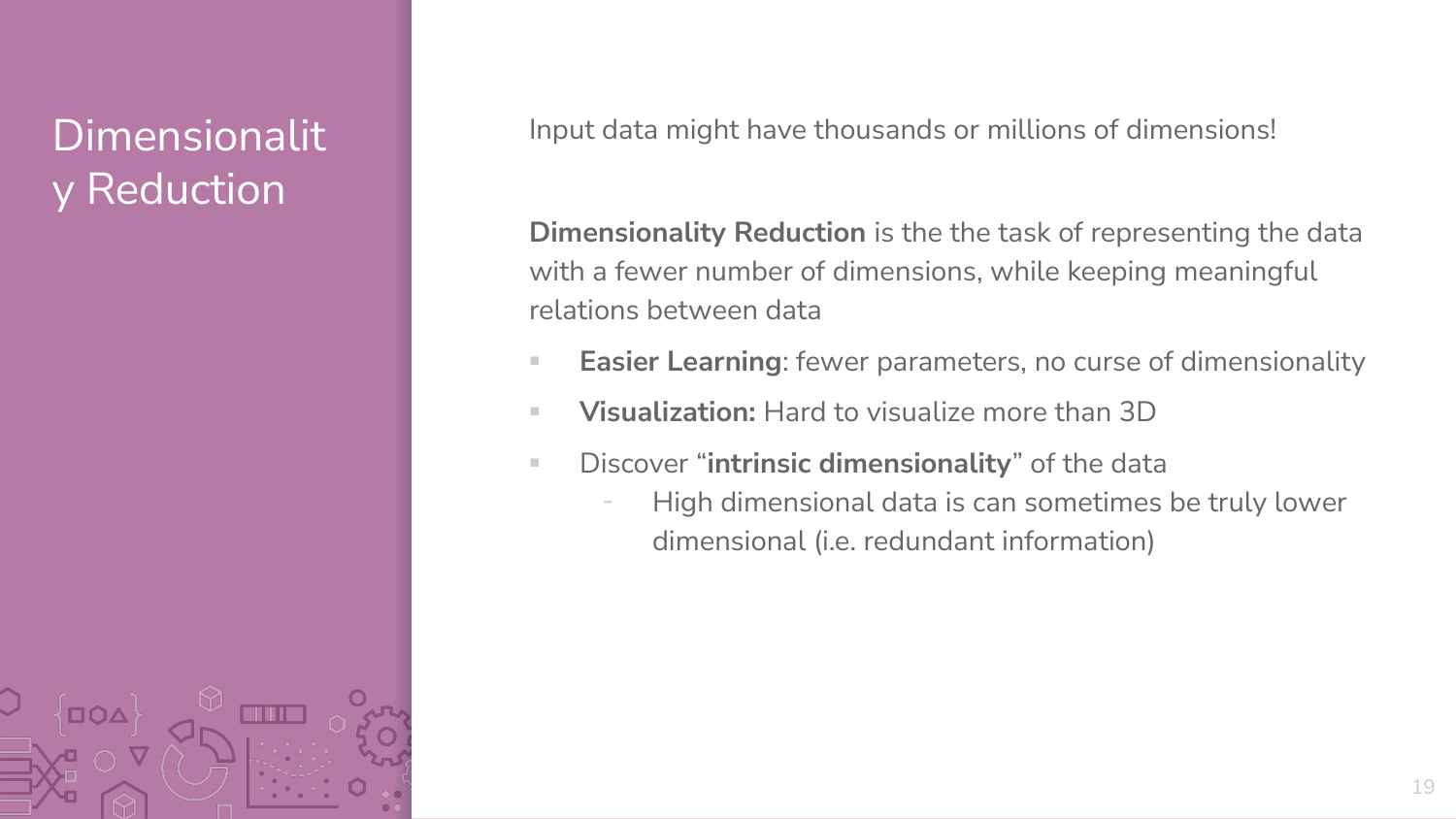

# Dimensionality Reduction
Input data might have thousands or millions of dimensions!

Dimensionality Reduction is the the task of representing the data with a fewer number of dimensions, while keeping meaningful relations between data
Easier Learning: fewer parameters, no curse of dimensionality
Visualization: Hard to visualize more than 3D
Discover “intrinsic dimensionality” of the data
High dimensional data is can sometimes be truly lower dimensional (i.e. redundant information)

19